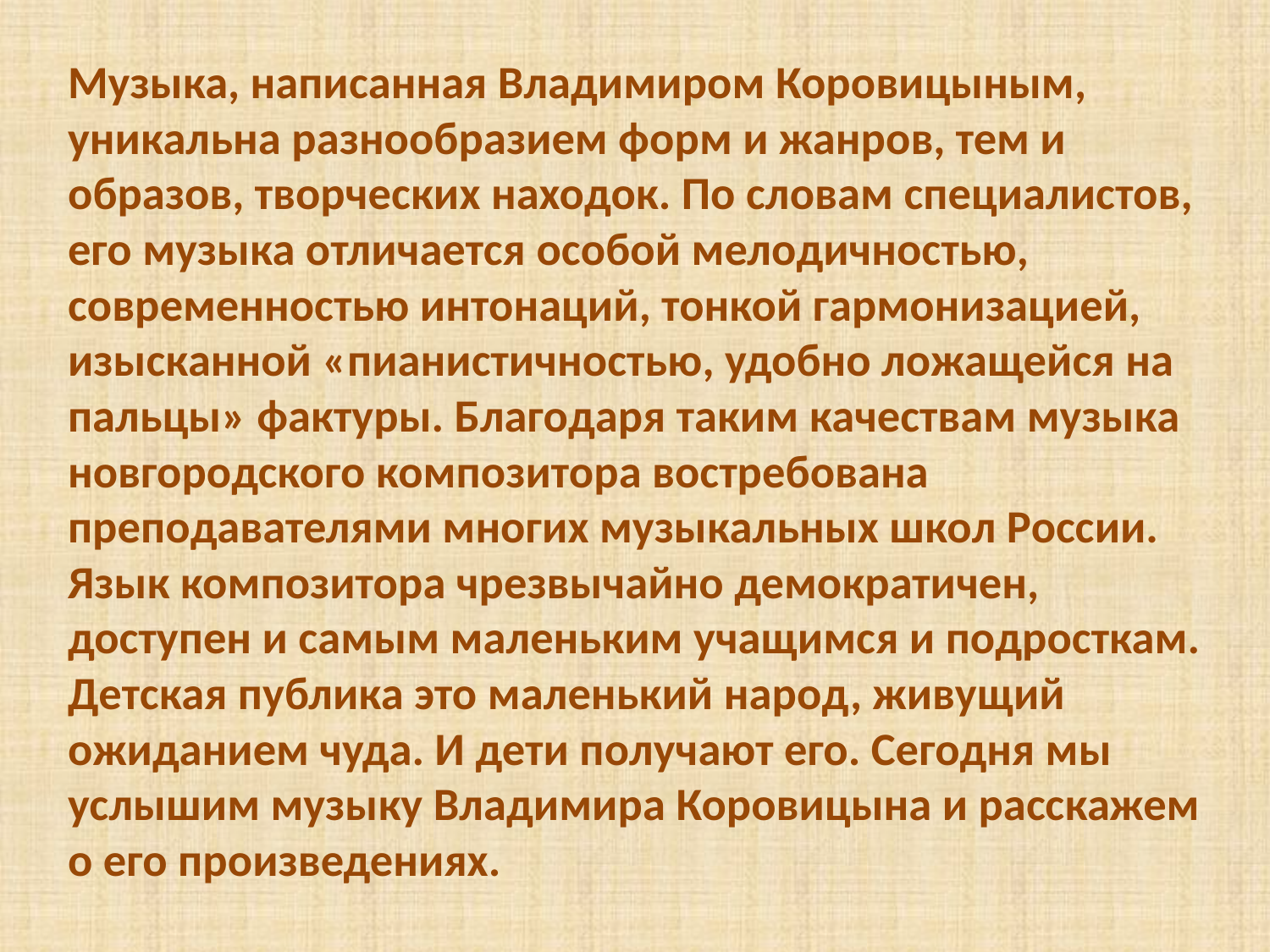

Музыка, написанная Владимиром Коровицыным, уникальна разнообразием форм и жанров, тем и образов, творческих находок. По словам специалистов, его музыка отличается особой мелодичностью, современностью интонаций, тонкой гармонизацией, изысканной «пианистичностью, удобно ложащейся на пальцы» фактуры. Благодаря таким качествам музыка новгородского композитора востребована преподавателями многих музыкальных школ России. Язык композитора чрезвычайно демократичен, доступен и самым маленьким учащимся и подросткам. Детская публика это маленький народ, живущий ожиданием чуда. И дети получают его. Сегодня мы услышим музыку Владимира Коровицына и расскажем о его произведениях.